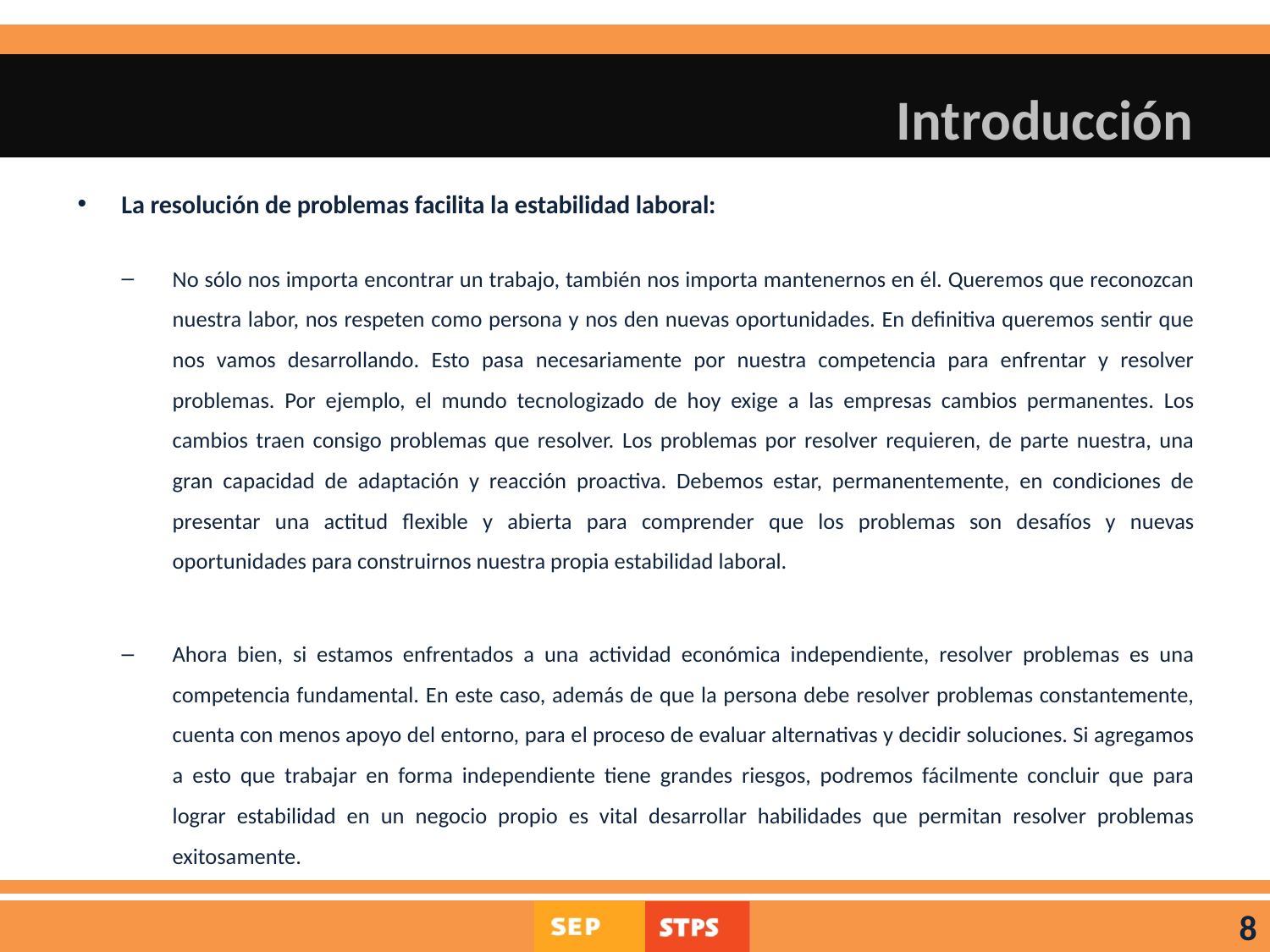

# Introducción
La resolución de problemas facilita la estabilidad laboral:

No sólo nos importa encontrar un trabajo, también nos importa mantenernos en él. Queremos que reconozcan nuestra labor, nos respeten como persona y nos den nuevas oportunidades. En definitiva queremos sentir que nos vamos desarrollando. Esto pasa necesariamente por nuestra competencia para enfrentar y resolver problemas. Por ejemplo, el mundo tecnologizado de hoy exige a las empresas cambios permanentes. Los cambios traen consigo problemas que resolver. Los problemas por resolver requieren, de parte nuestra, una gran capacidad de adaptación y reacción proactiva. Debemos estar, permanentemente, en condiciones de presentar una actitud flexible y abierta para comprender que los problemas son desafíos y nuevas oportunidades para construirnos nuestra propia estabilidad laboral.

Ahora bien, si estamos enfrentados a una actividad económica independiente, resolver problemas es una competencia fundamental. En este caso, además de que la persona debe resolver problemas constantemente, cuenta con menos apoyo del entorno, para el proceso de evaluar alternativas y decidir soluciones. Si agregamos a esto que trabajar en forma independiente tiene grandes riesgos, podremos fácilmente concluir que para lograr estabilidad en un negocio propio es vital desarrollar habilidades que permitan resolver problemas exitosamente.
8